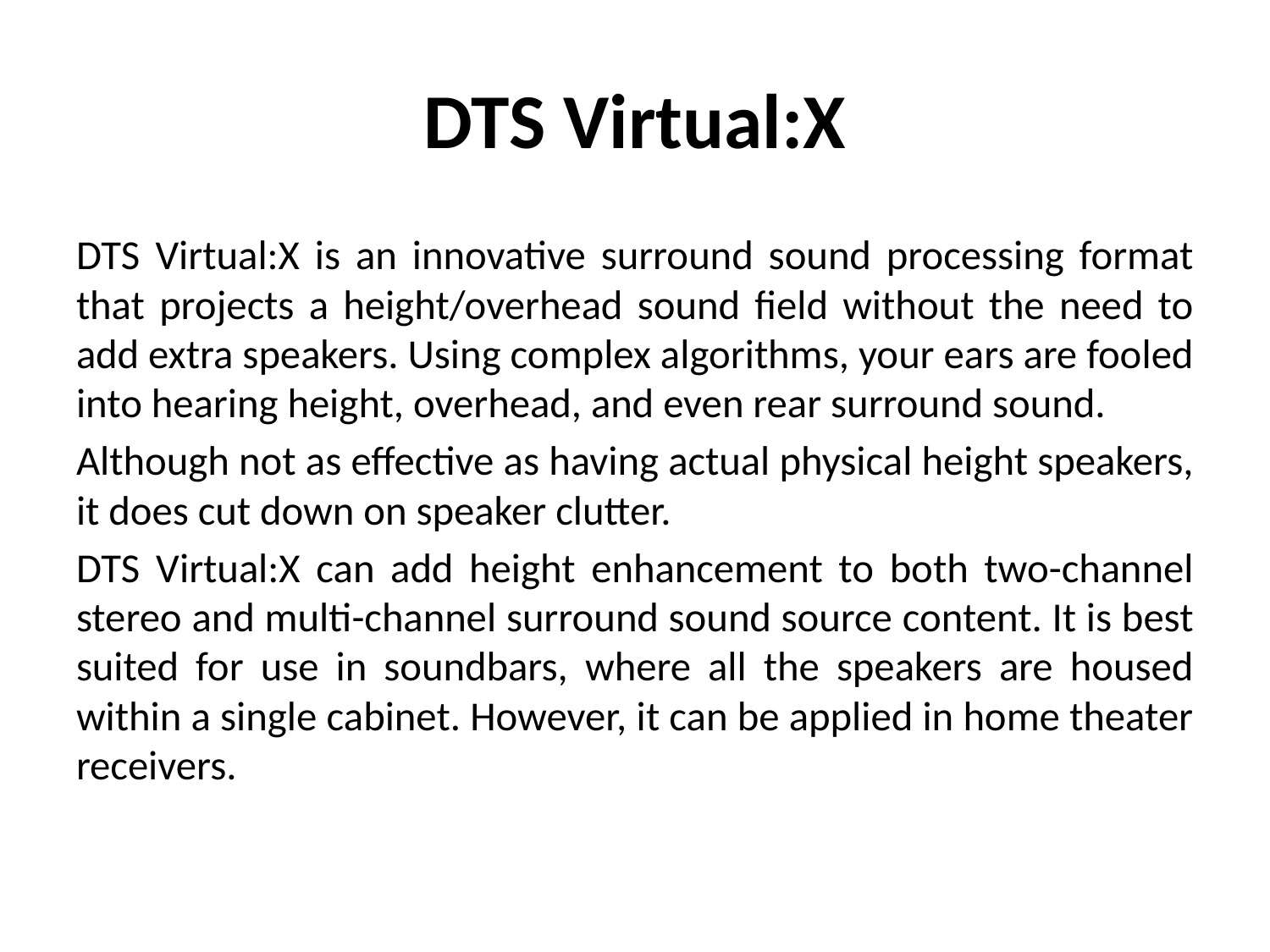

# DTS Virtual:X
DTS Virtual:X is an innovative surround sound processing format that projects a height/overhead sound field without the need to add extra speakers. Using complex algorithms, your ears are fooled into hearing height, overhead, and even rear surround sound.
Although not as effective as having actual physical height speakers, it does cut down on speaker clutter.
DTS Virtual:X can add height enhancement to both two-channel stereo and multi-channel surround sound source content. It is best suited for use in soundbars, where all the speakers are housed within a single cabinet. However, it can be applied in home theater receivers.